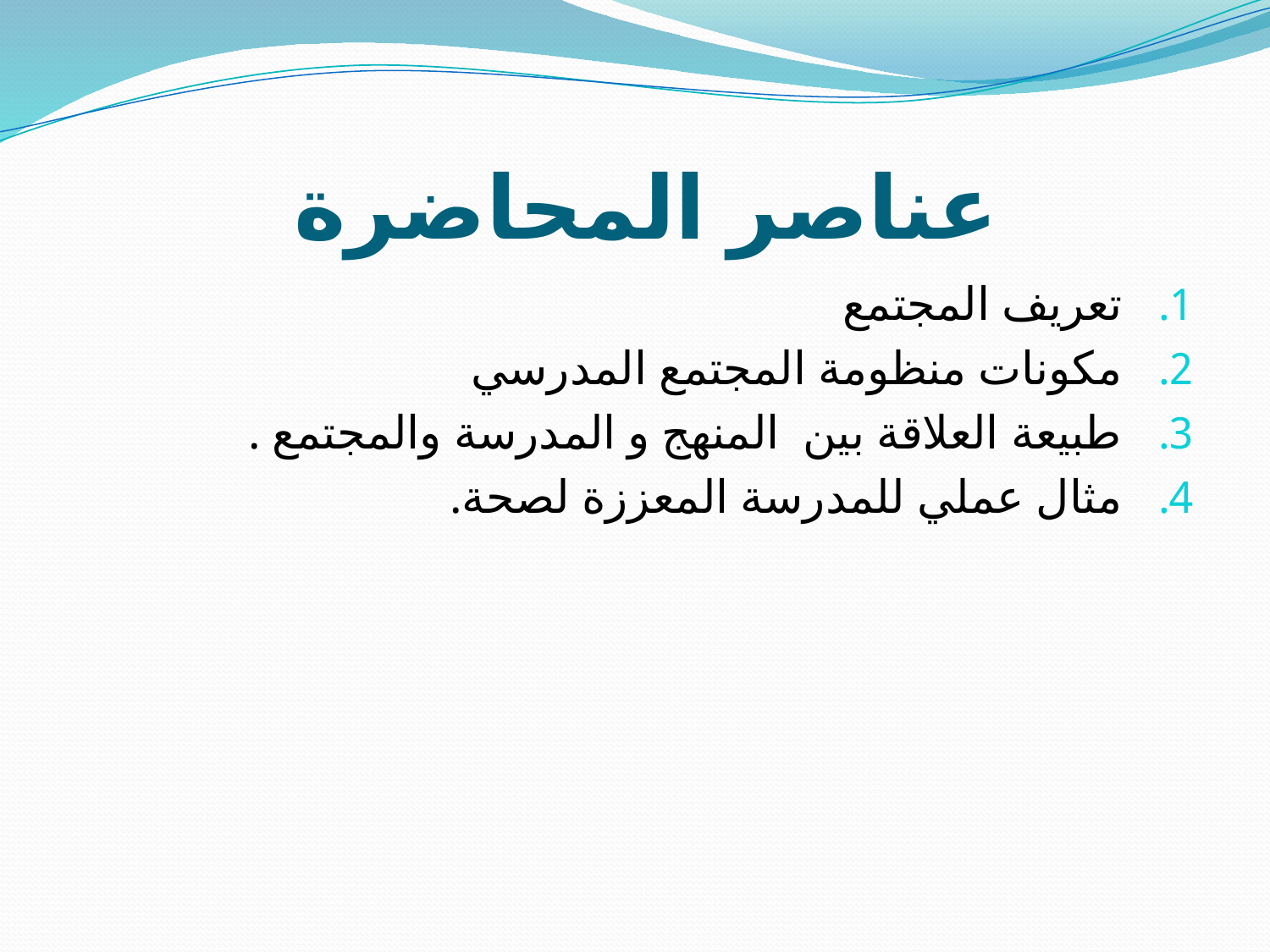

# عناصر المحاضرة
تعريف المجتمع
مكونات منظومة المجتمع المدرسي
طبيعة العلاقة بين  المنهج و المدرسة والمجتمع .
مثال عملي للمدرسة المعززة لصحة.